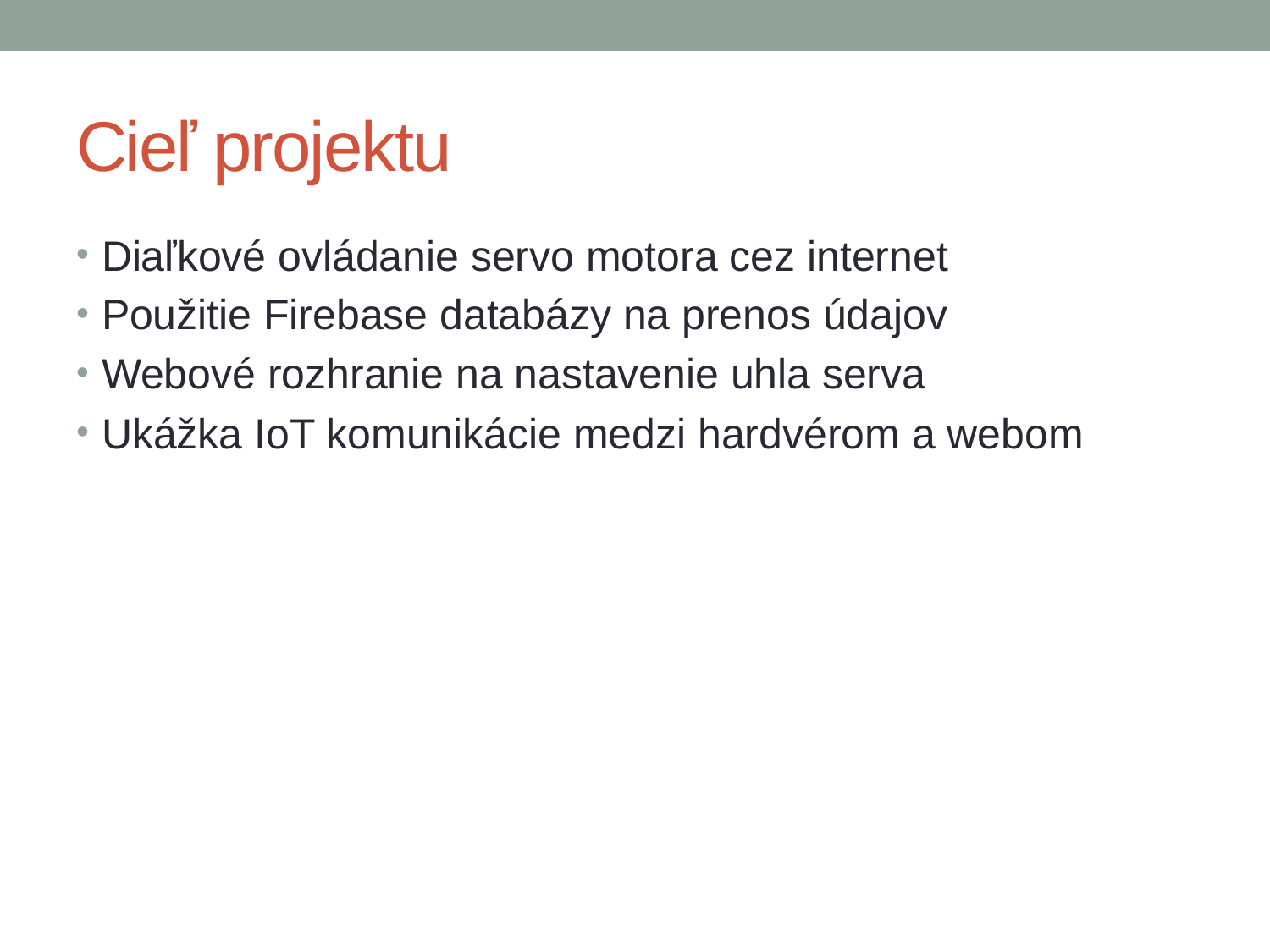

# Cieľ projektu
Diaľkové ovládanie servo motora cez internet
Použitie Firebase databázy na prenos údajov
Webové rozhranie na nastavenie uhla serva
Ukážka IoT komunikácie medzi hardvérom a webom